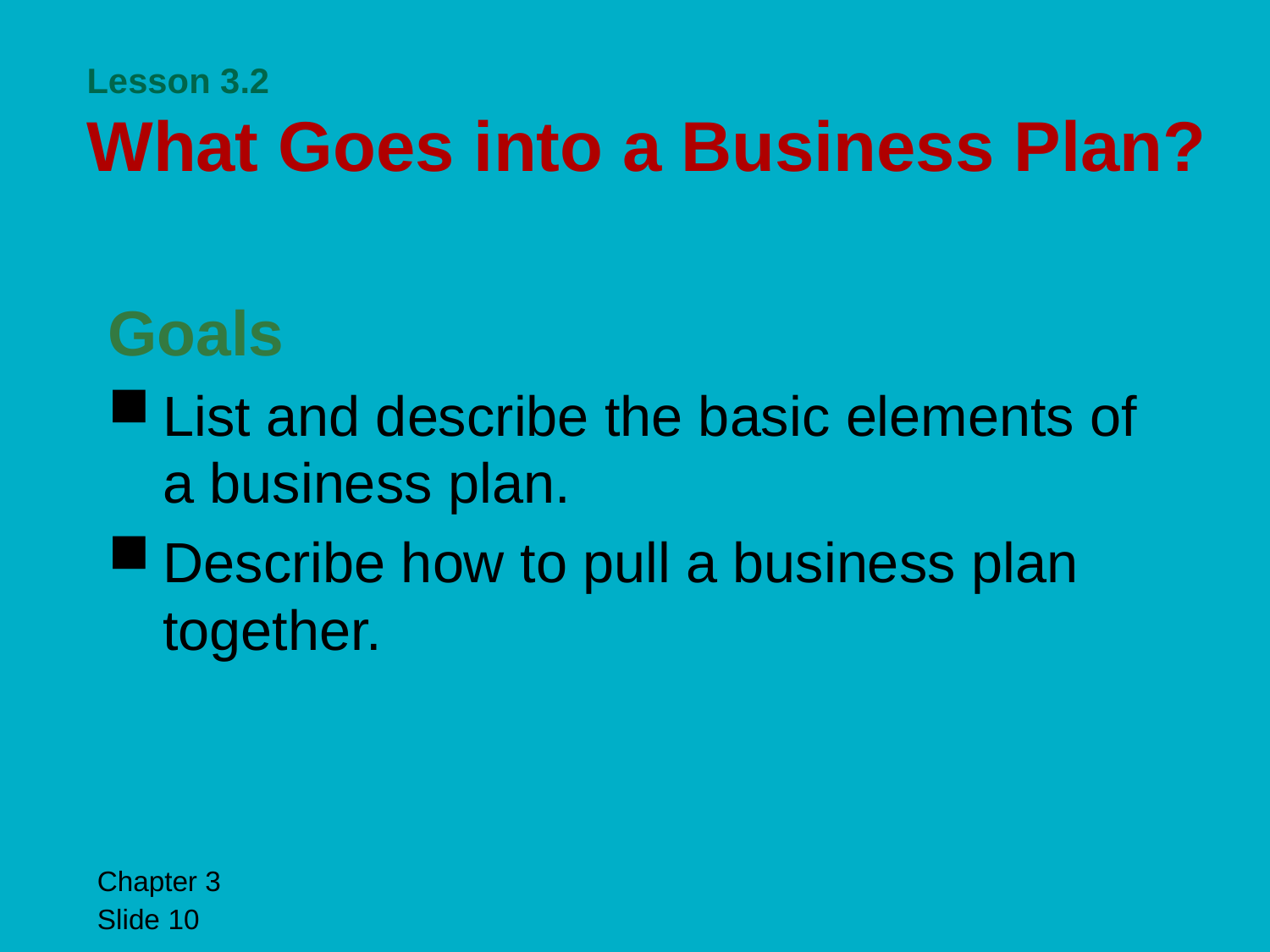

# Lesson 3.2 What Goes into a Business Plan?
Goals
List and describe the basic elements of a business plan.
Describe how to pull a business plan together.
Chapter 3
Slide 10